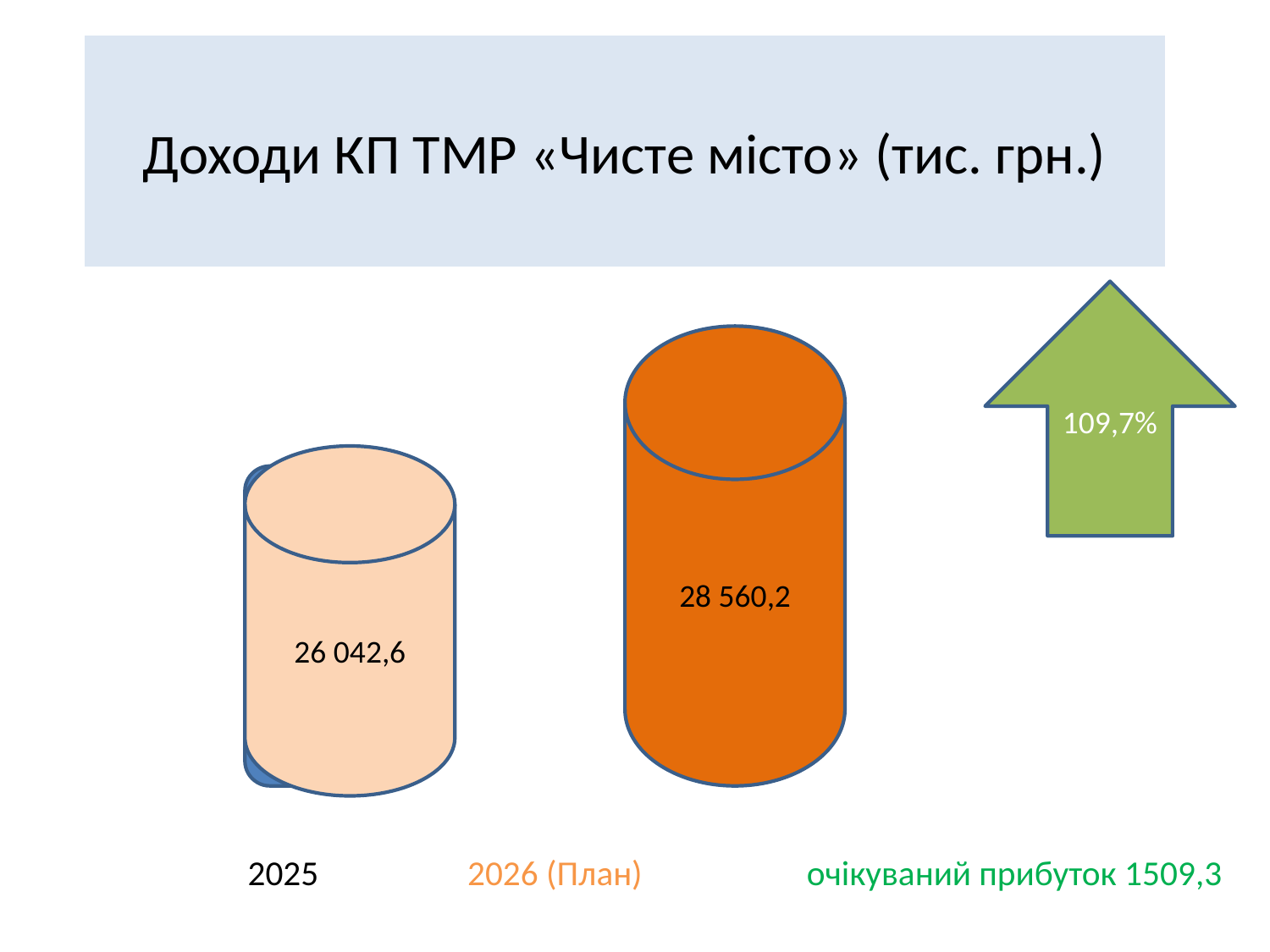

# Доходи КП ТМР «Чисте місто» (тис. грн.)
109,7%

28 560,2
26 042,6

   2025             2026 (План)                     очікуваний прибуток 1509,3